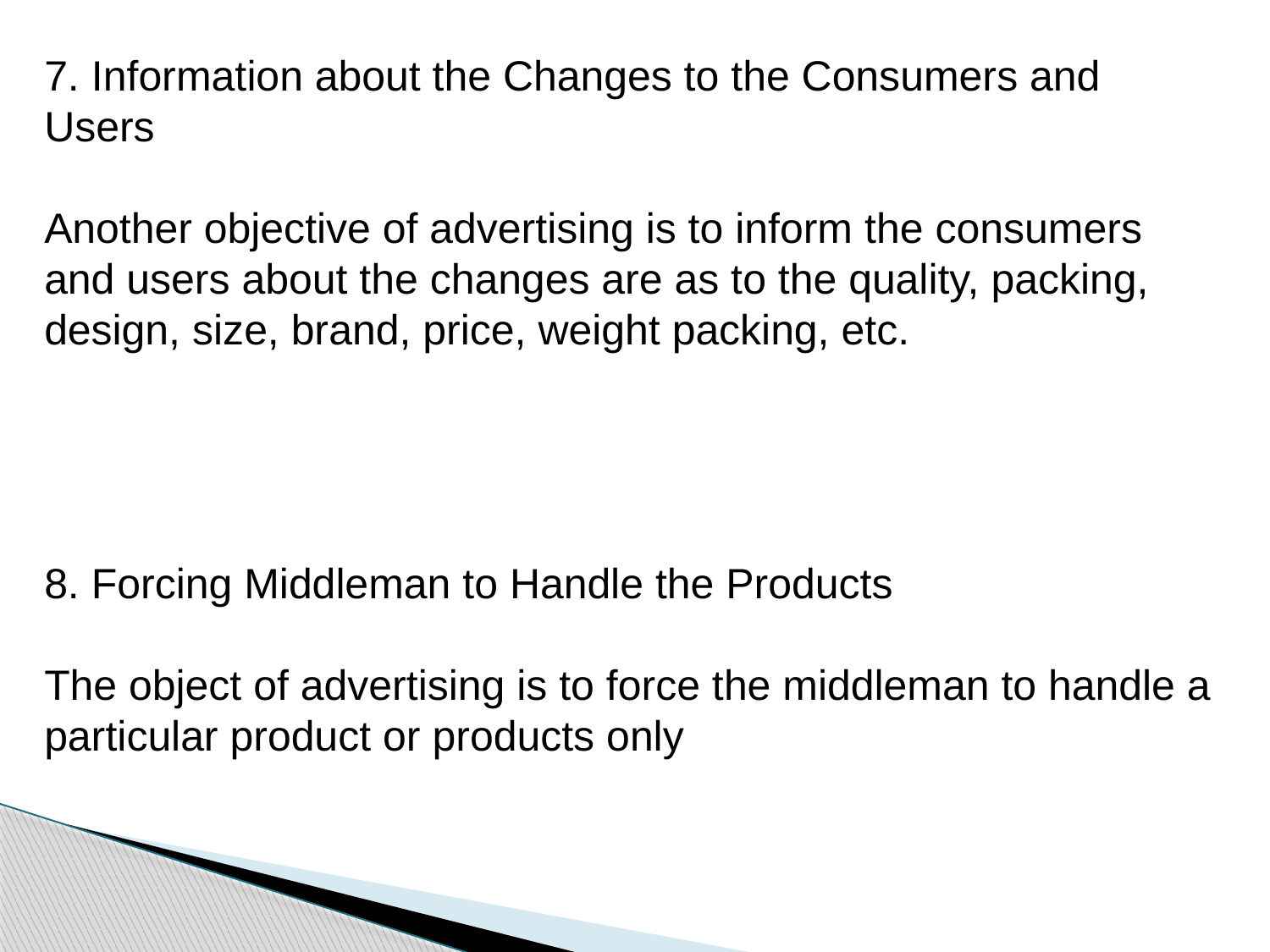

7. Information about the Changes to the Consumers and Users

Another objective of advertising is to inform the consumers and users about the changes are as to the quality, packing, design, size, brand, price, weight packing, etc.

8. Forcing Middleman to Handle the Products

The object of advertising is to force the middleman to handle a particular product or products only